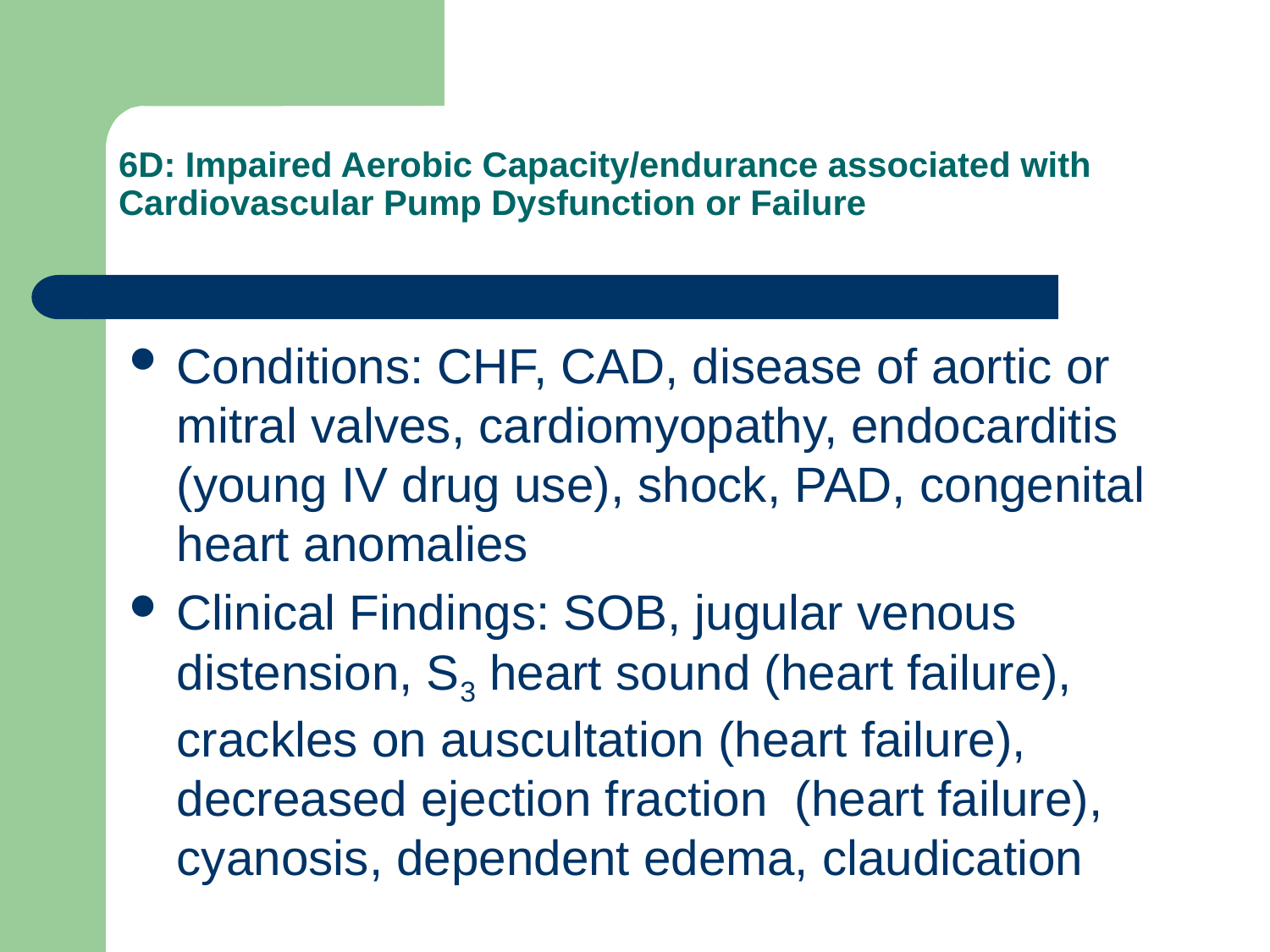

6D: Impaired Aerobic Capacity/endurance associated with Cardiovascular Pump Dysfunction or Failure
Conditions: CHF, CAD, disease of aortic or mitral valves, cardiomyopathy, endocarditis (young IV drug use), shock, PAD, congenital heart anomalies
Clinical Findings: SOB, jugular venous distension, S3 heart sound (heart failure), crackles on auscultation (heart failure), decreased ejection fraction  (heart failure), cyanosis, dependent edema, claudication